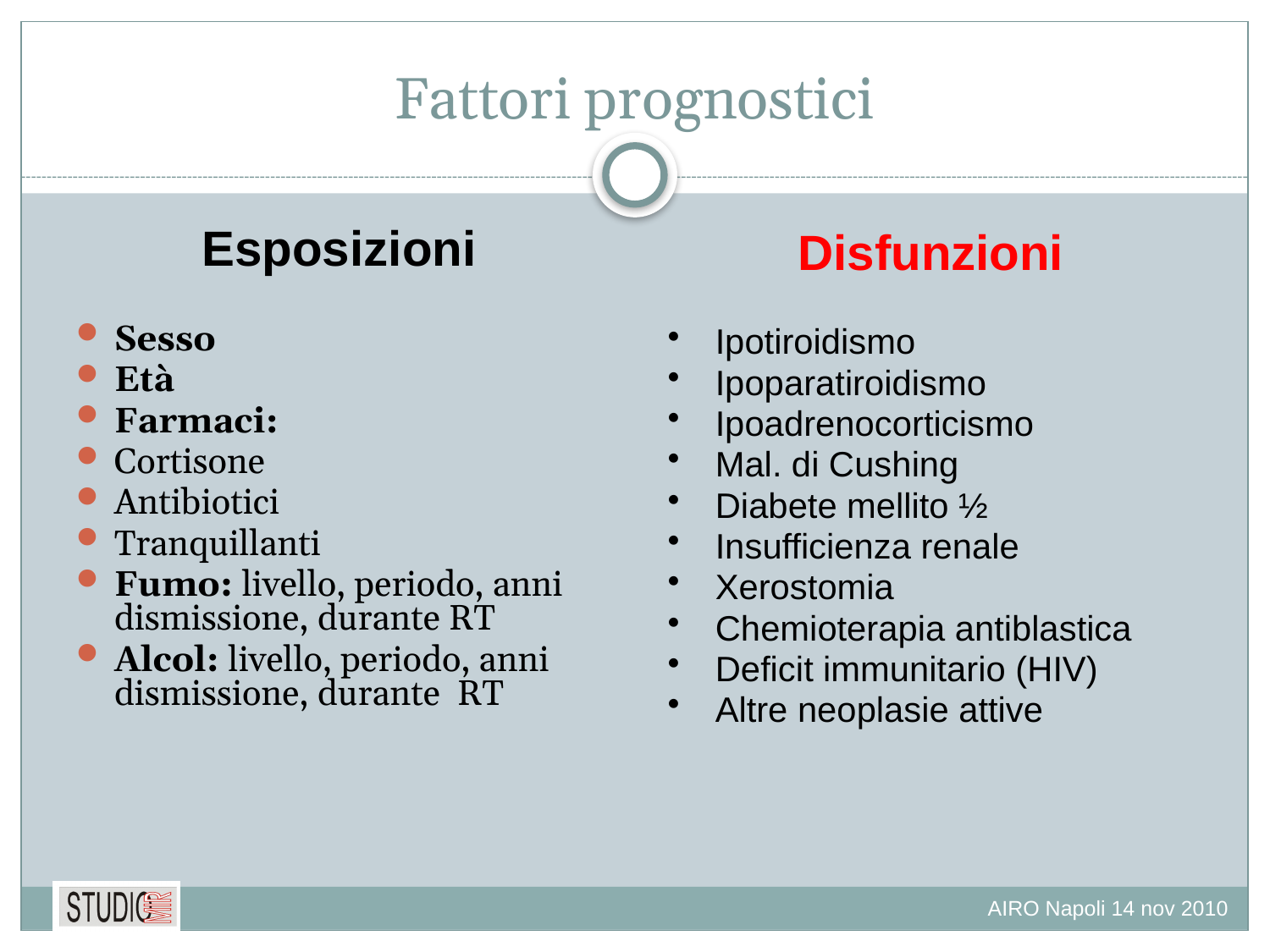

# Fattori prognostici
Esposizioni

Sesso
Età
Farmaci:
Cortisone
Antibiotici
Tranquillanti
Fumo: livello, periodo, anni dismissione, durante RT
Alcol: livello, periodo, anni dismissione, durante  RT

Disfunzioni

Ipotiroidismo
Ipoparatiroidismo
Ipoadrenocorticismo
Mal. di Cushing
Diabete mellito ½
Insufficienza renale
Xerostomia
Chemioterapia antiblastica
Deficit immunitario (HIV)
Altre neoplasie attive